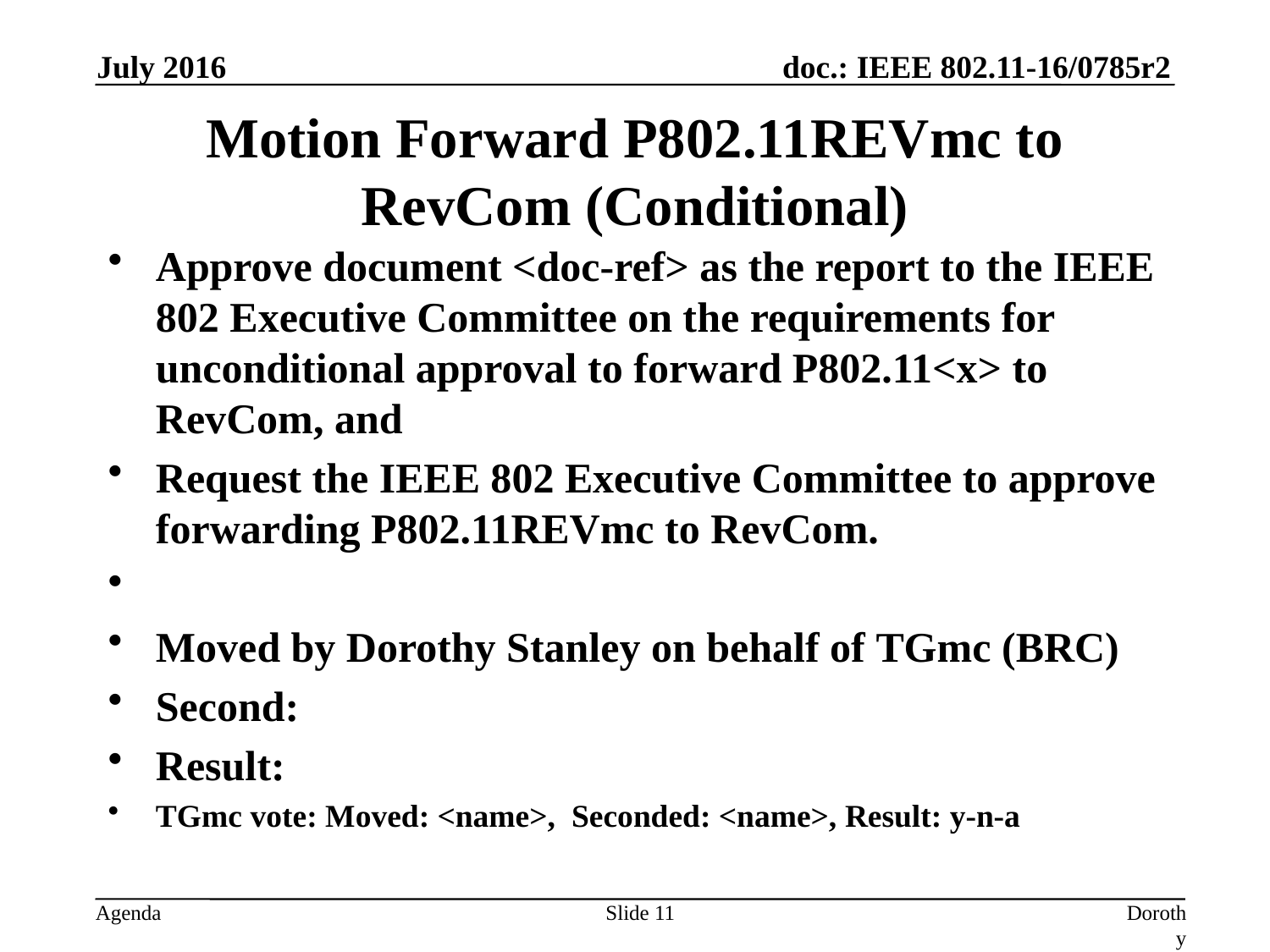

July 2016
# Motion Forward P802.11REVmc to RevCom (Conditional)
Approve document <doc-ref> as the report to the IEEE 802 Executive Committee on the requirements for unconditional approval to forward P802.11<x> to RevCom, and
Request the IEEE 802 Executive Committee to approve forwarding P802.11REVmc to RevCom.

Moved by Dorothy Stanley on behalf of TGmc (BRC)
Second:
Result:
TGmc vote: Moved: <name>,  Seconded: <name>, Result: y-n-a

Slide 11
Dorothy Stanley, HP Enterprise